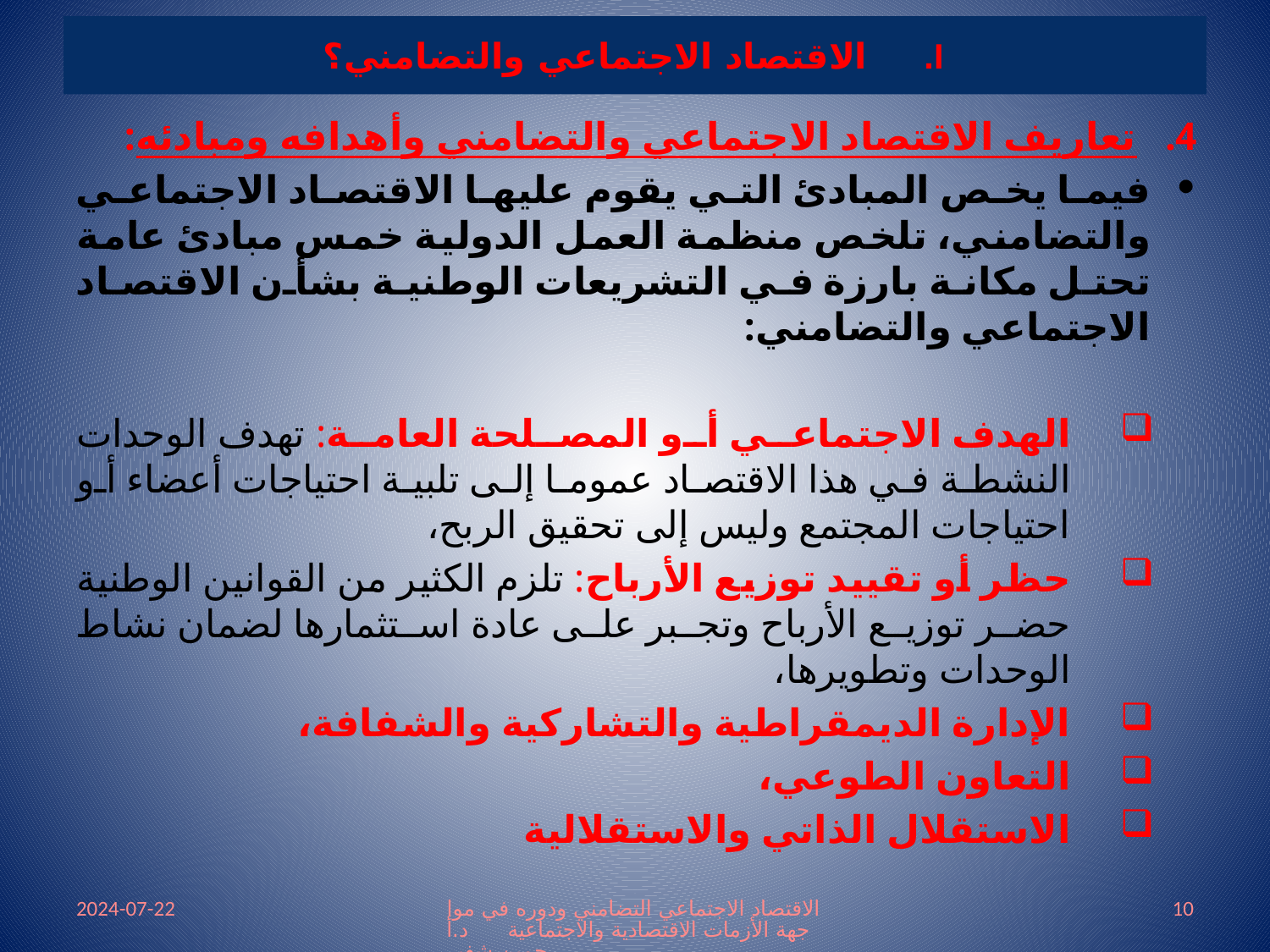

# الاقتصاد الاجتماعي والتضامني؟
تعاريف الاقتصاد الاجتماعي والتضامني وأهدافه ومبادئه:
فيما يخص المبادئ التي يقوم عليها الاقتصاد الاجتماعي والتضامني، تلخص منظمة العمل الدولية خمس مبادئ عامة تحتل مكانة بارزة في التشريعات الوطنية بشأن الاقتصاد الاجتماعي والتضامني:

الهدف الاجتماعي أو المصلحة العامة: تهدف الوحدات النشطة في هذا الاقتصاد عموما إلى تلبية احتياجات أعضاء أو احتياجات المجتمع وليس إلى تحقيق الربح،
حظر أو تقييد توزيع الأرباح: تلزم الكثير من القوانين الوطنية حضر توزيع الأرباح وتجبر على عادة استثمارها لضمان نشاط الوحدات وتطويرها،
الإدارة الديمقراطية والتشاركية والشفافة،
التعاون الطوعي،
الاستقلال الذاتي والاستقلالية

2024-07-22
الاقتصاد الاجتماعي التضامني ودوره في مواجهة الأزمات الاقتصادية والاجتماعية      د.أحمين شفير
10